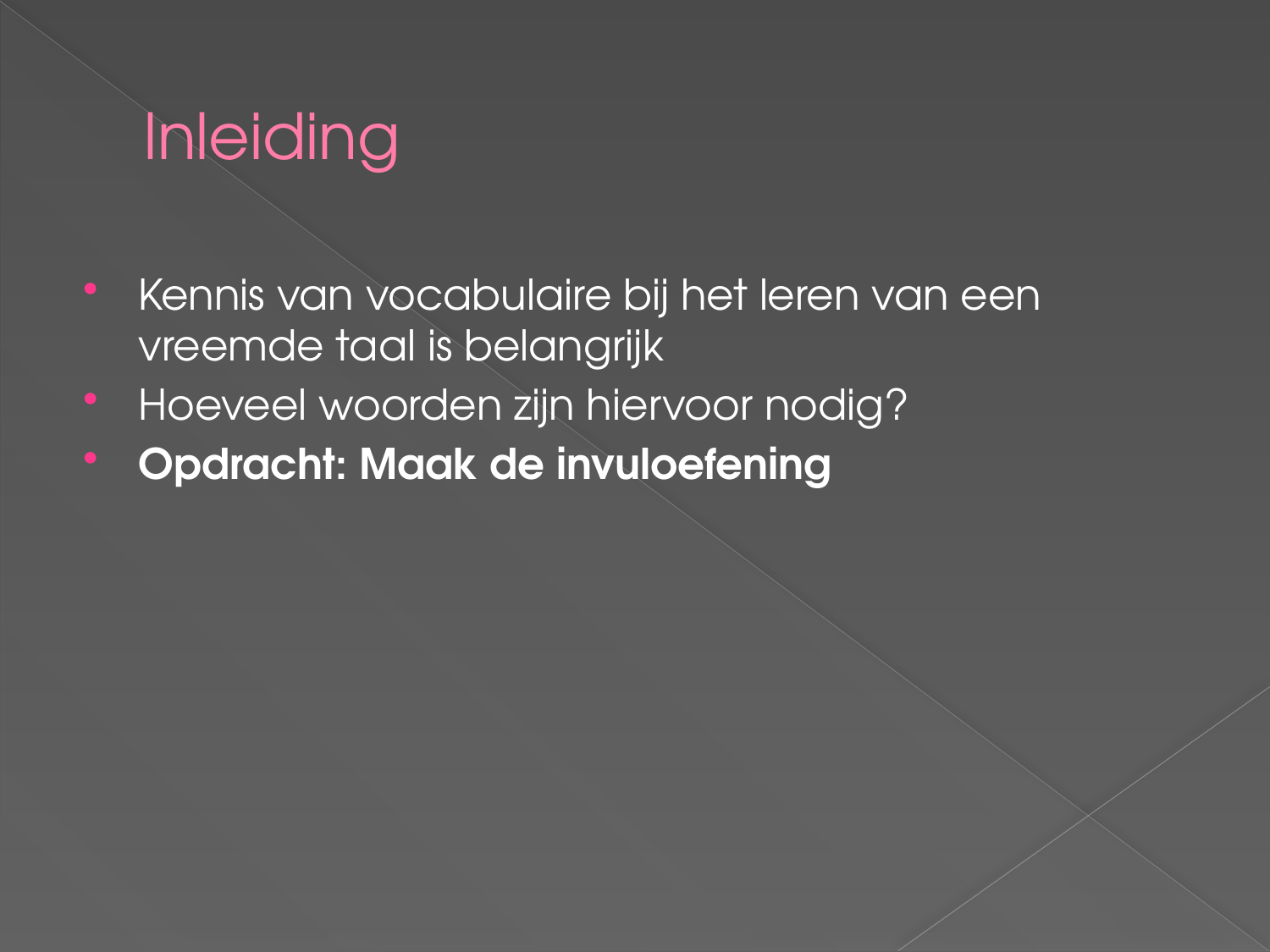

# Inleiding
Kennis van vocabulaire bij het leren van een vreemde taal is belangrijk
Hoeveel woorden zijn hiervoor nodig?
Opdracht: Maak de invuloefening